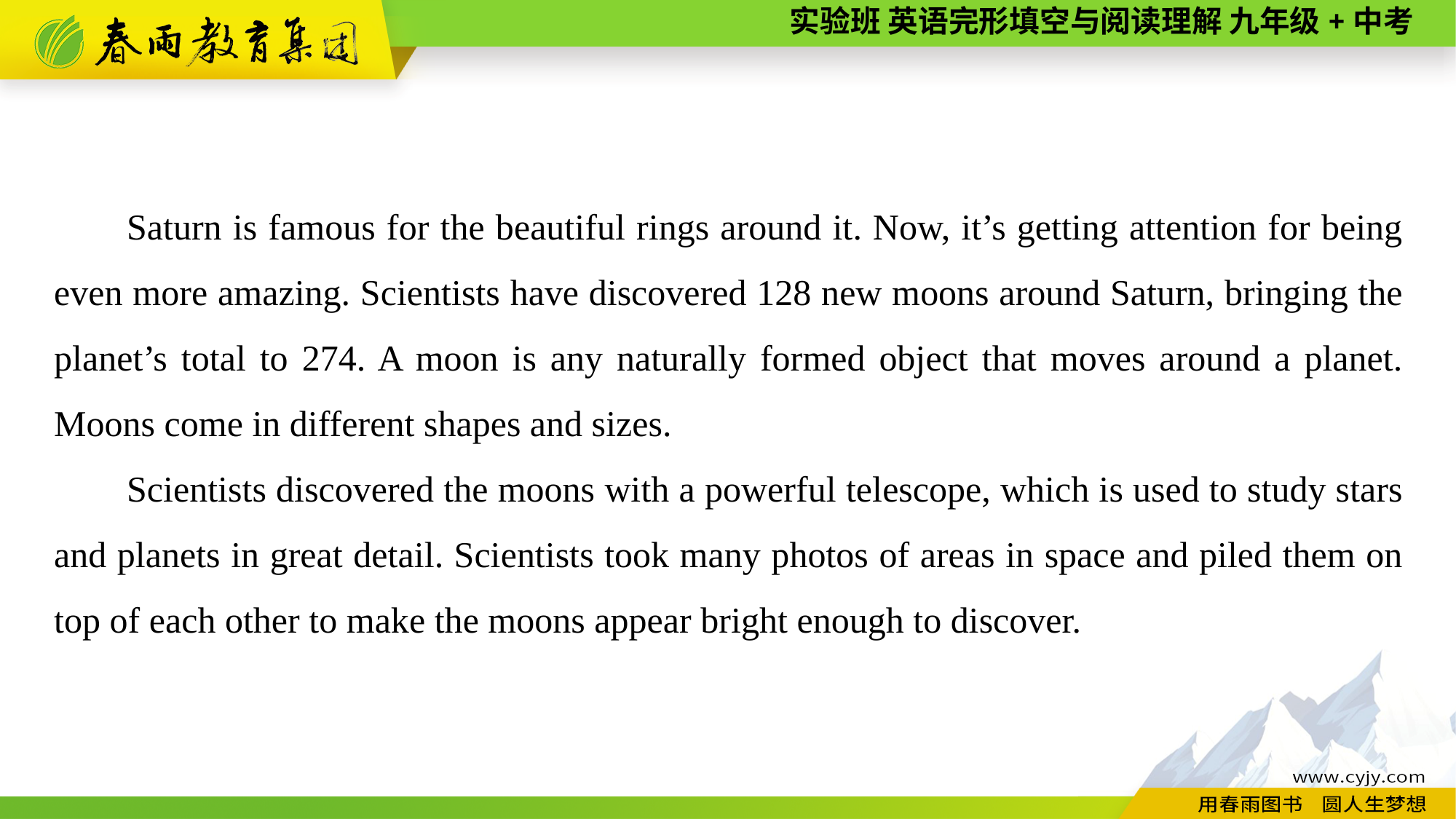

Saturn is famous for the beautiful rings around it. Now, it’s getting attention for being even more amazing. Scientists have discovered 128 new moons around Saturn, bringing the planet’s total to 274. A moon is any naturally formed object that moves around a planet. Moons come in different shapes and sizes.
Scientists discovered the moons with a powerful telescope, which is used to study stars and planets in great detail. Scientists took many photos of areas in space and piled them on top of each other to make the moons appear bright enough to discover.